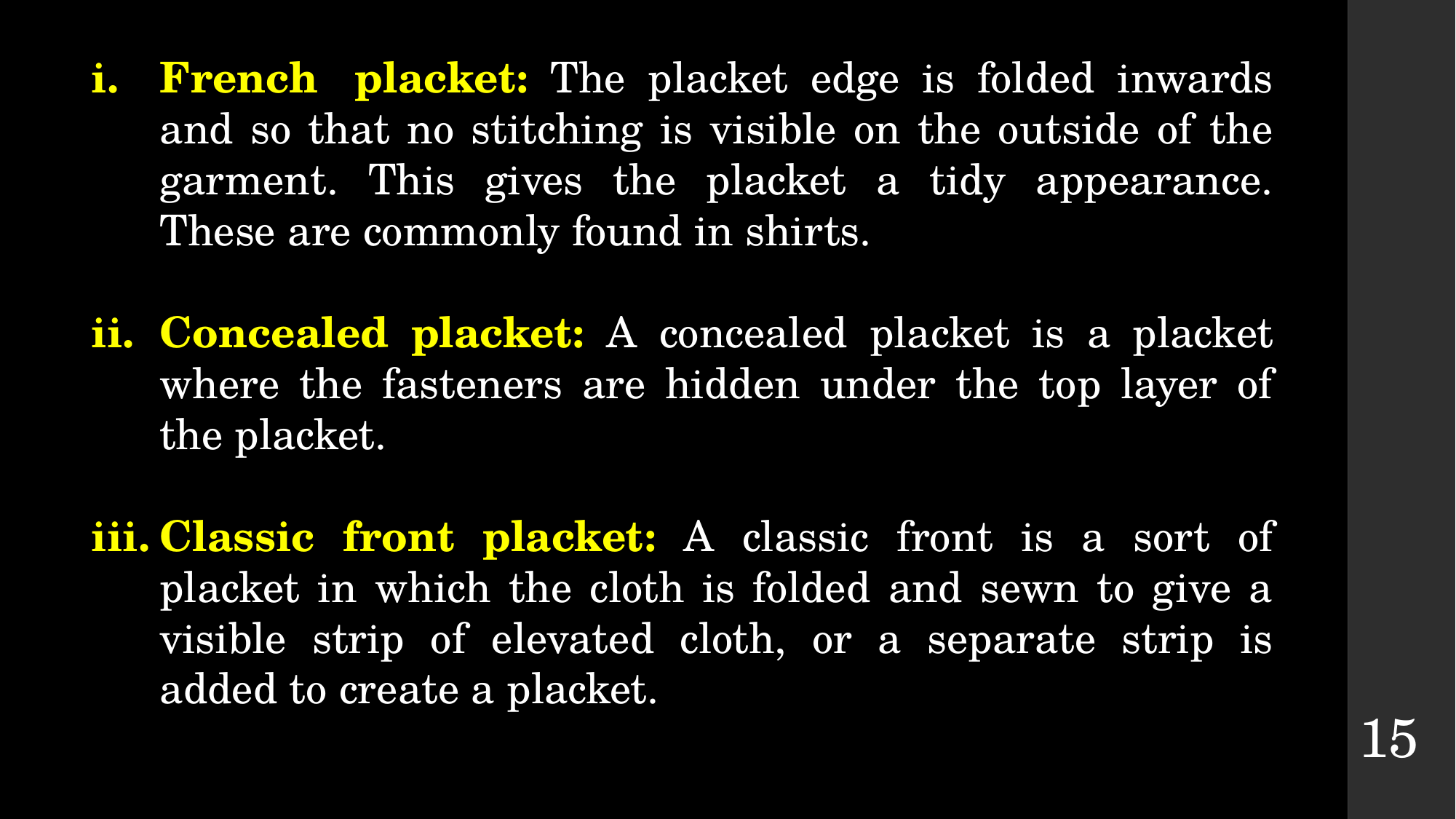

French  placket: The placket edge is folded inwards and so that no stitching is visible on the outside of the garment. This gives the placket a tidy appearance. These are commonly found in shirts.

Concealed placket: A concealed placket is a placket where the fasteners are hidden under the top layer of the placket.

Classic front placket: A classic front is a sort of placket in which the cloth is folded and sewn to give a visible strip of elevated cloth, or a separate strip is added to create a placket.
15